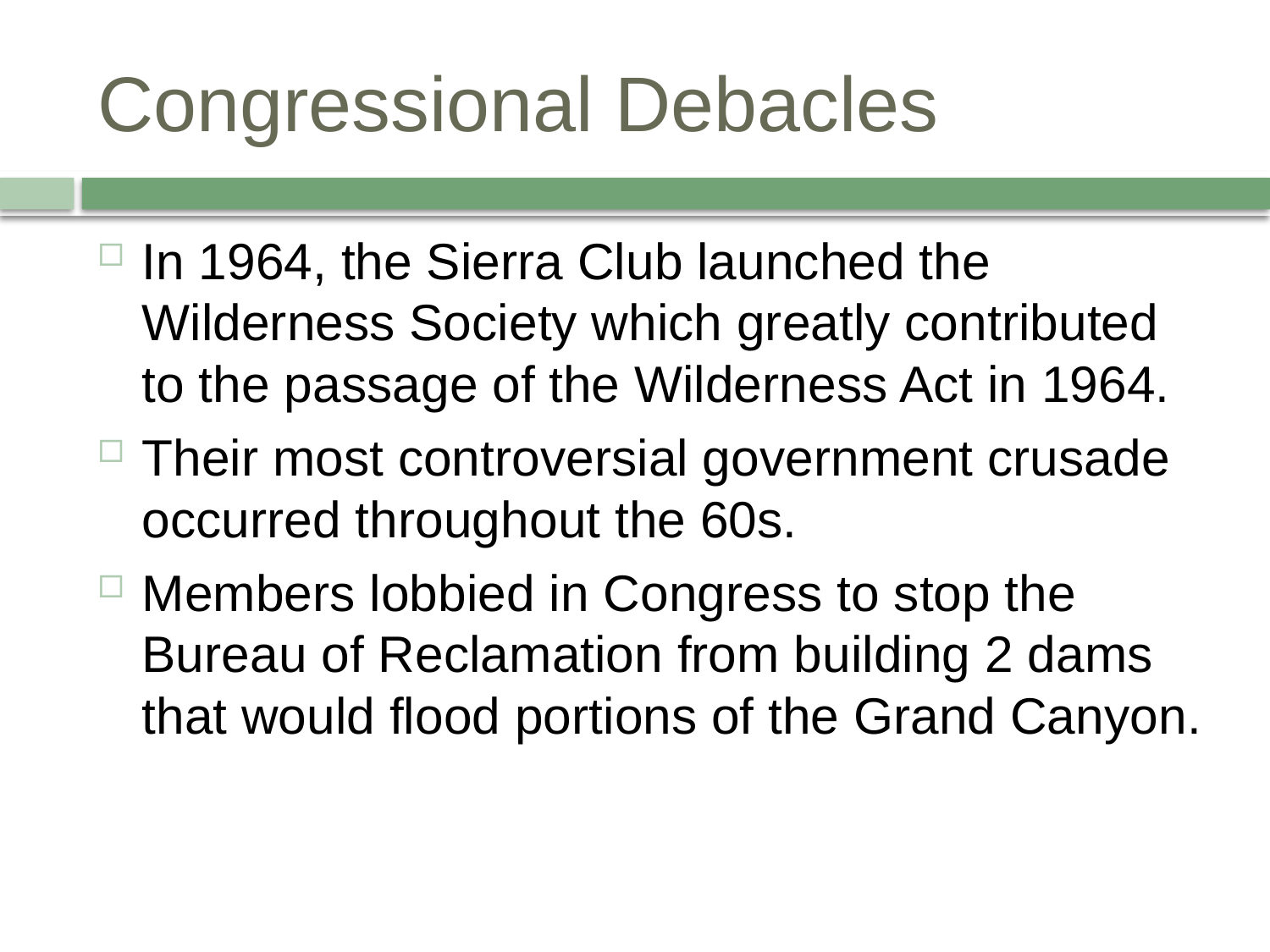

# Congressional Debacles
In 1964, the Sierra Club launched the Wilderness Society which greatly contributed to the passage of the Wilderness Act in 1964.
Their most controversial government crusade occurred throughout the 60s.
Members lobbied in Congress to stop the Bureau of Reclamation from building 2 dams that would flood portions of the Grand Canyon.